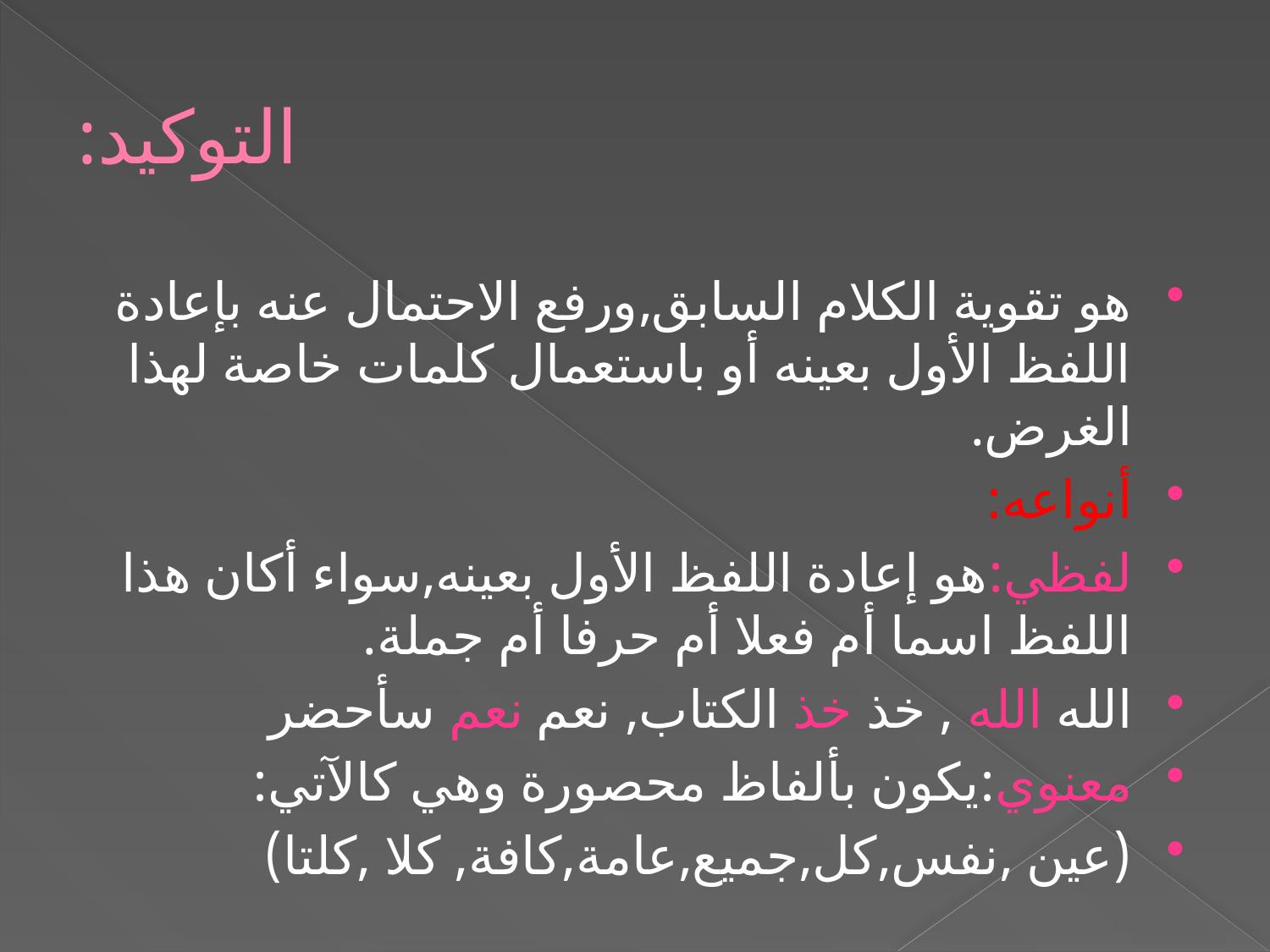

# التوكيد:
هو تقوية الكلام السابق,ورفع الاحتمال عنه بإعادة اللفظ الأول بعينه أو باستعمال كلمات خاصة لهذا الغرض.
أنواعه:
لفظي:هو إعادة اللفظ الأول بعينه,سواء أكان هذا اللفظ اسما أم فعلا أم حرفا أم جملة.
الله الله , خذ خذ الكتاب, نعم نعم سأحضر
معنوي:يكون بألفاظ محصورة وهي كالآتي:
(عين ,نفس,كل,جميع,عامة,كافة, كلا ,كلتا)